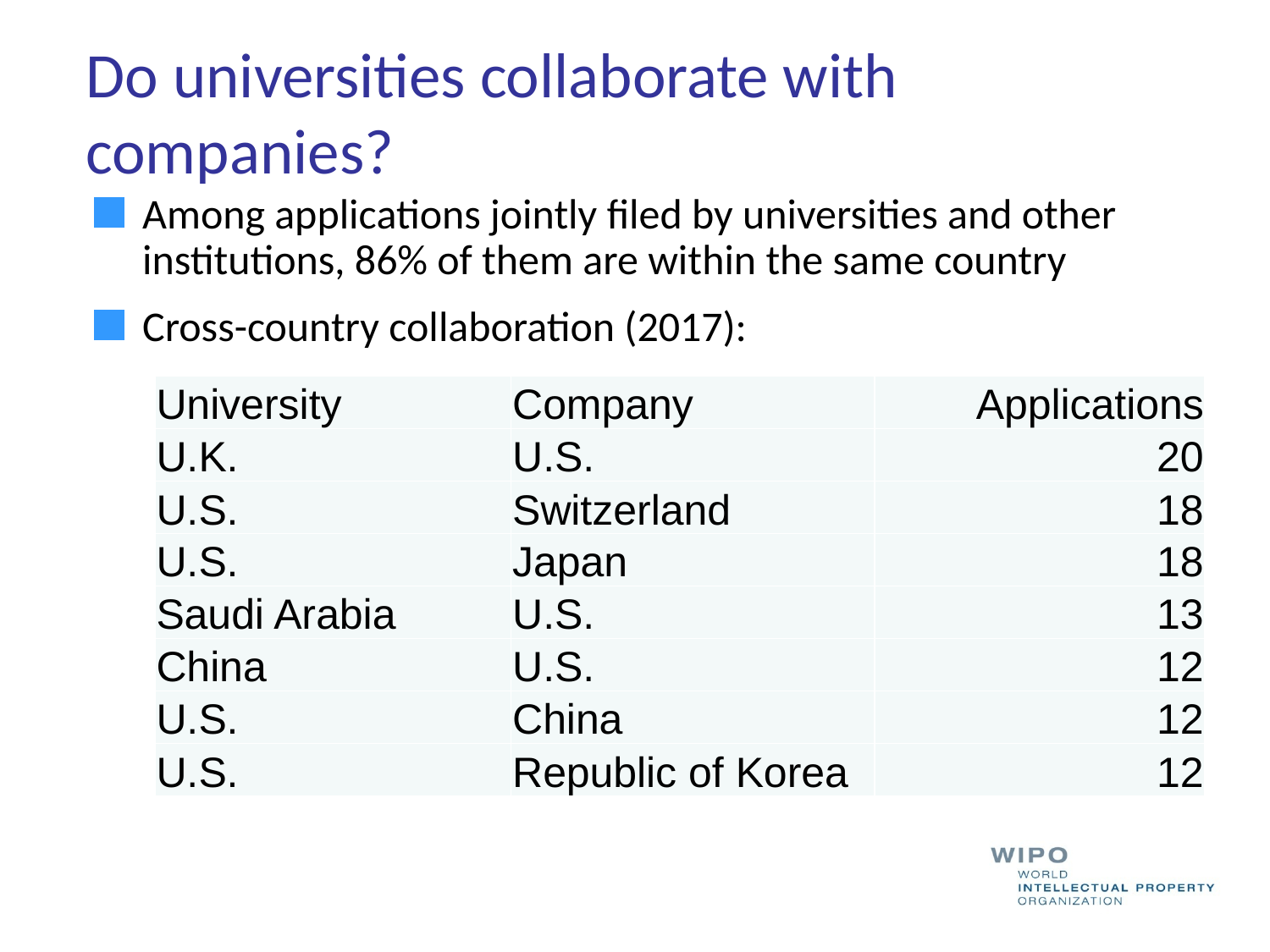

# Do universities collaborate with companies?
Among applications jointly filed by universities and other institutions, 86% of them are within the same country
Cross-country collaboration (2017):
| University | Company | Applications |
| --- | --- | --- |
| U.K. | U.S. | 20 |
| U.S. | Switzerland | 18 |
| U.S. | Japan | 18 |
| Saudi Arabia | U.S. | 13 |
| China | U.S. | 12 |
| U.S. | China | 12 |
| U.S. | Republic of Korea | 12 |